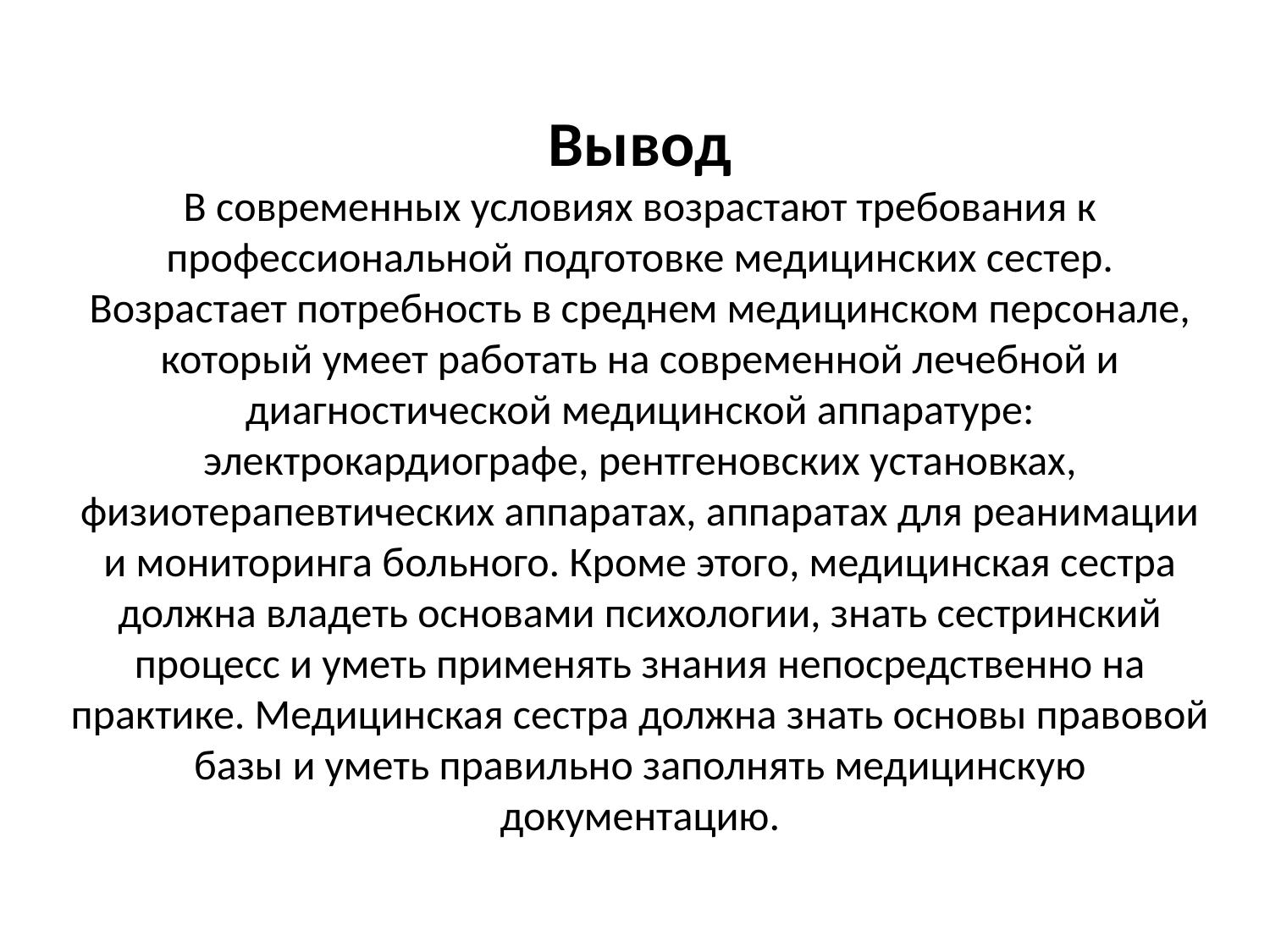

Вывод
В современных условиях возрастают требования к профессиональной подготовке медицинских сестер. Возрастает потребность в среднем медицинском персонале, который умеет работать на современной лечебной и диагностической медицинской аппаратуре: электрокардиографе, рентгеновских установках, физиотерапевтических аппаратах, аппаратах для реанимации и мониторинга больного. Кроме этого, медицинская сестра должна владеть основами психологии, знать сестринский процесс и уметь применять знания непосредственно на практике. Медицинская сестра должна знать основы правовой базы и уметь правильно заполнять медицинскую документацию.